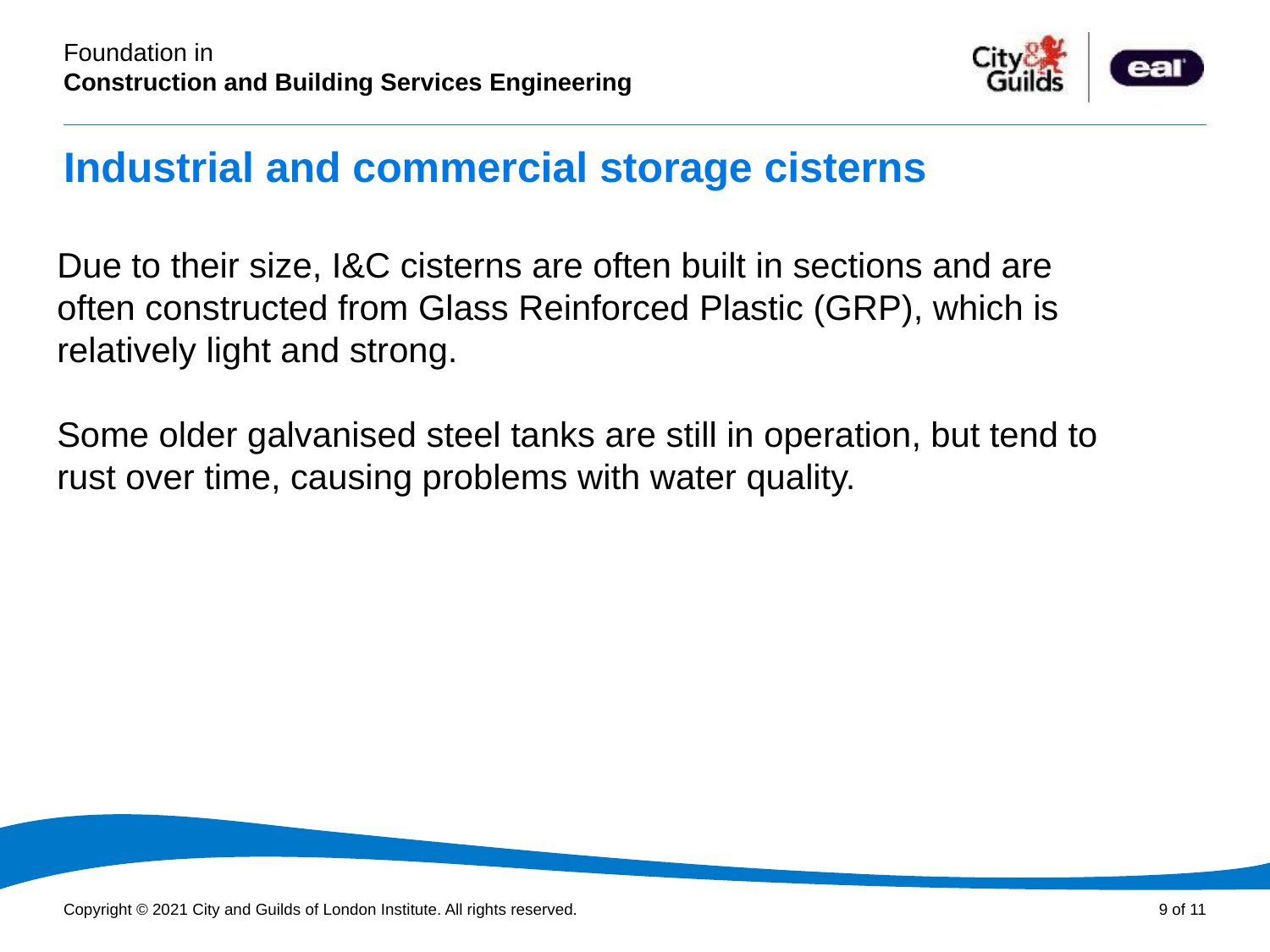

# Industrial and commercial storage cisterns
Due to their size, I&C cisterns are often built in sections and are often constructed from Glass Reinforced Plastic (GRP), which is relatively light and strong.

Some older galvanised steel tanks are still in operation, but tend to rust over time, causing problems with water quality.